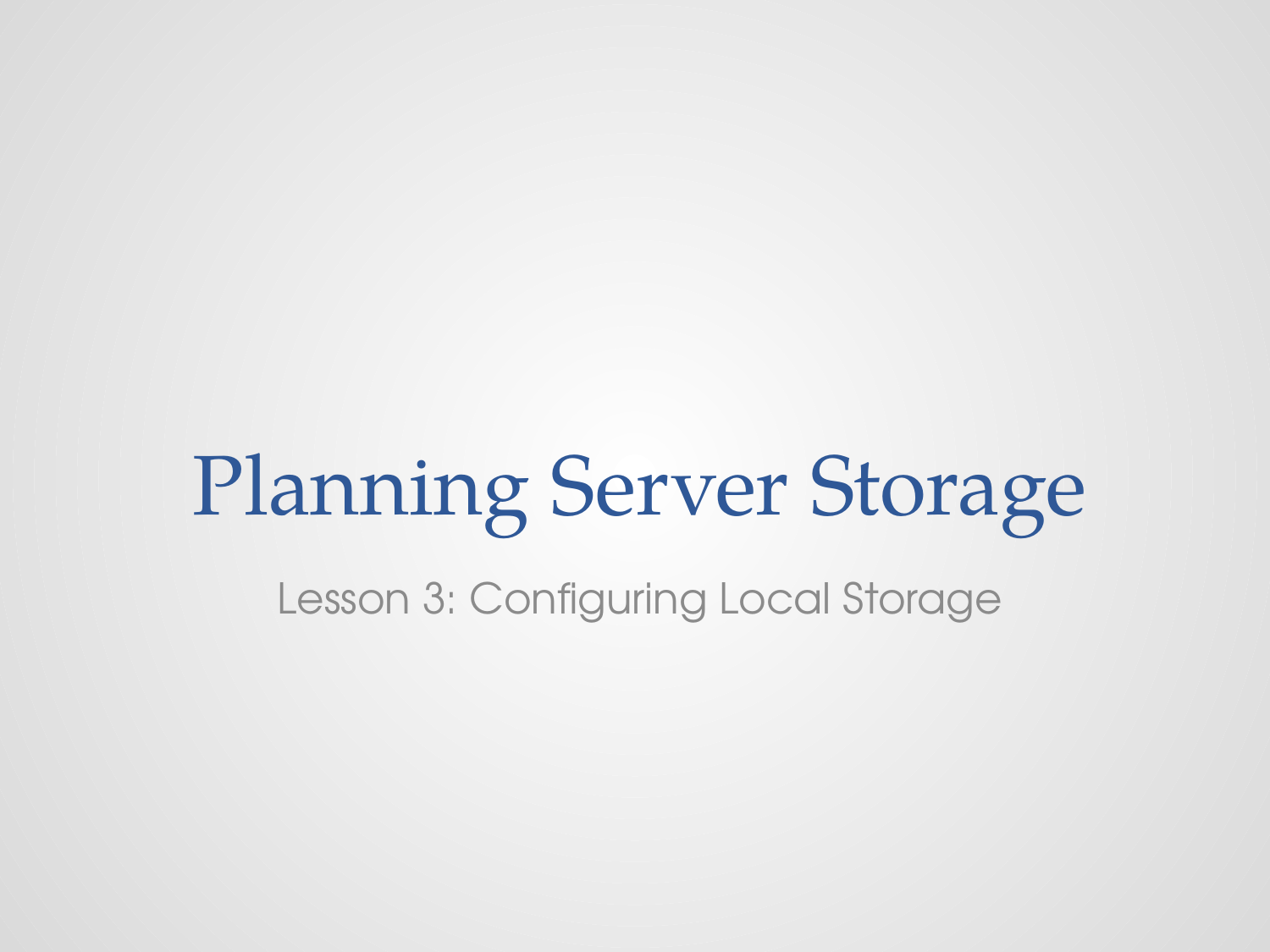

# Planning Server Storage
Lesson 3: Configuring Local Storage
© 2013 John Wiley & Sons, Inc.
3